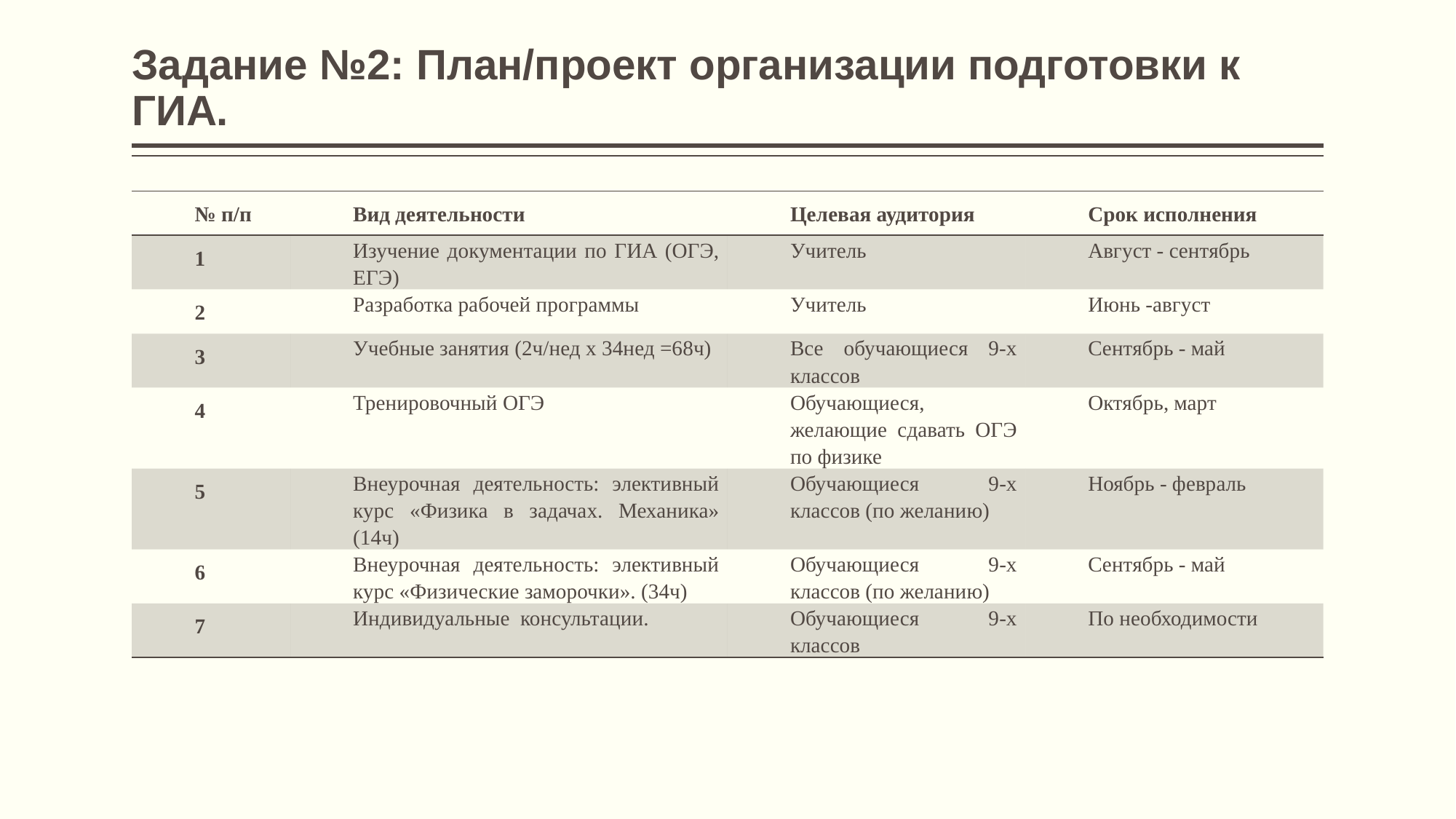

# Задание №2: План/проект организации подготовки к ГИА.
| № п/п | Вид деятельности | Целевая аудитория | Срок исполнения |
| --- | --- | --- | --- |
| 1 | Изучение документации по ГИА (ОГЭ, ЕГЭ) | Учитель | Август - сентябрь |
| 2 | Разработка рабочей программы | Учитель | Июнь -август |
| 3 | Учебные занятия (2ч/нед х 34нед =68ч) | Все обучающиеся 9-х классов | Сентябрь - май |
| 4 | Тренировочный ОГЭ | Обучающиеся, желающие сдавать ОГЭ по физике | Октябрь, март |
| 5 | Внеурочная деятельность: элективный курс «Физика в задачах. Механика» (14ч) | Обучающиеся 9-х классов (по желанию) | Ноябрь - февраль |
| 6 | Внеурочная деятельность: элективный курс «Физические заморочки». (34ч) | Обучающиеся 9-х классов (по желанию) | Сентябрь - май |
| 7 | Индивидуальные консультации. | Обучающиеся 9-х классов | По необходимости |